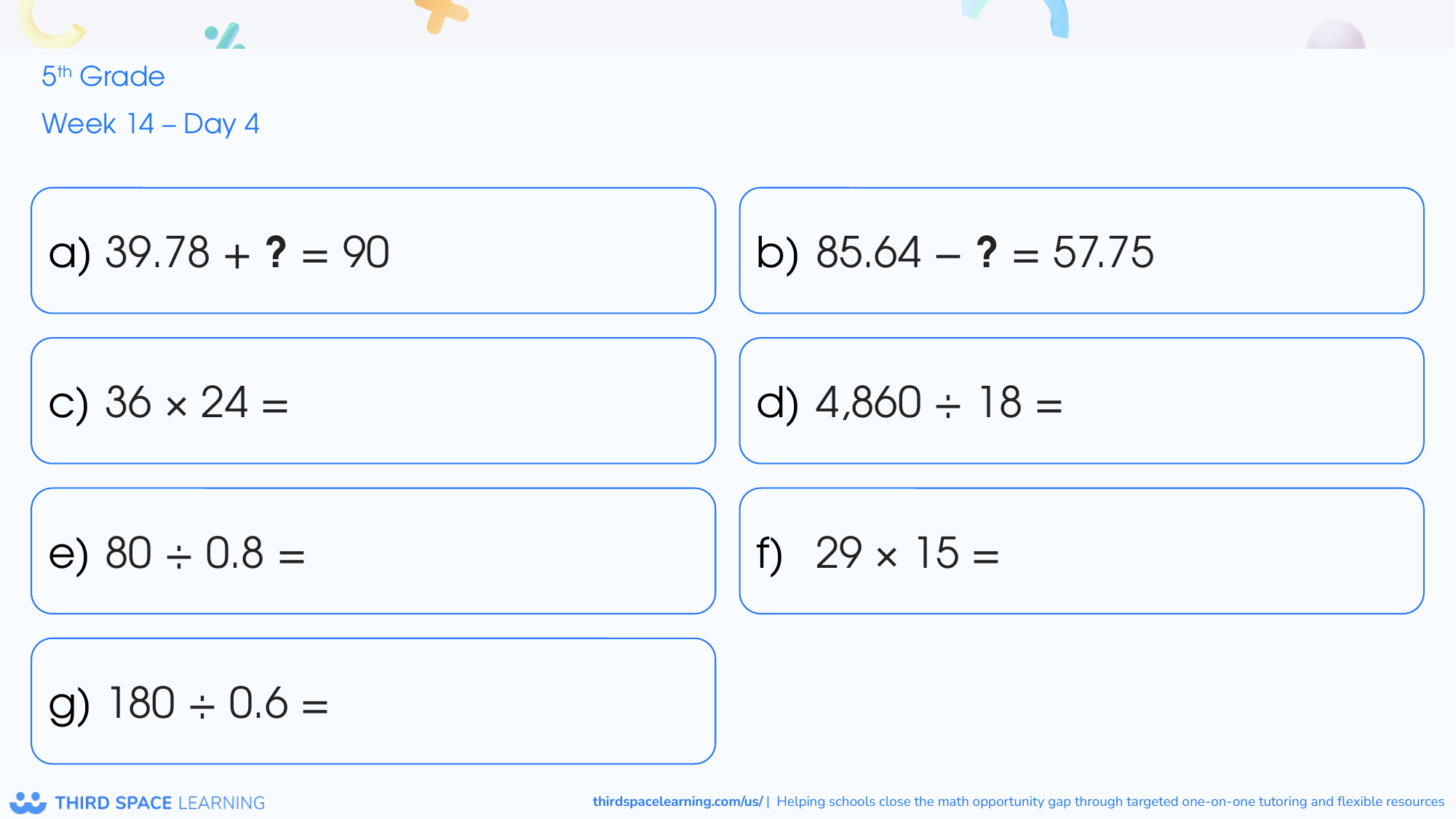

5th Grade
Week 14 – Day 4
39.78 + ? = 90
85.64 − ? = 57.75
36 × 24 =
4,860 ÷ 18 =
80 ÷ 0.8 =
29 × 15 =
180 ÷ 0.6 =